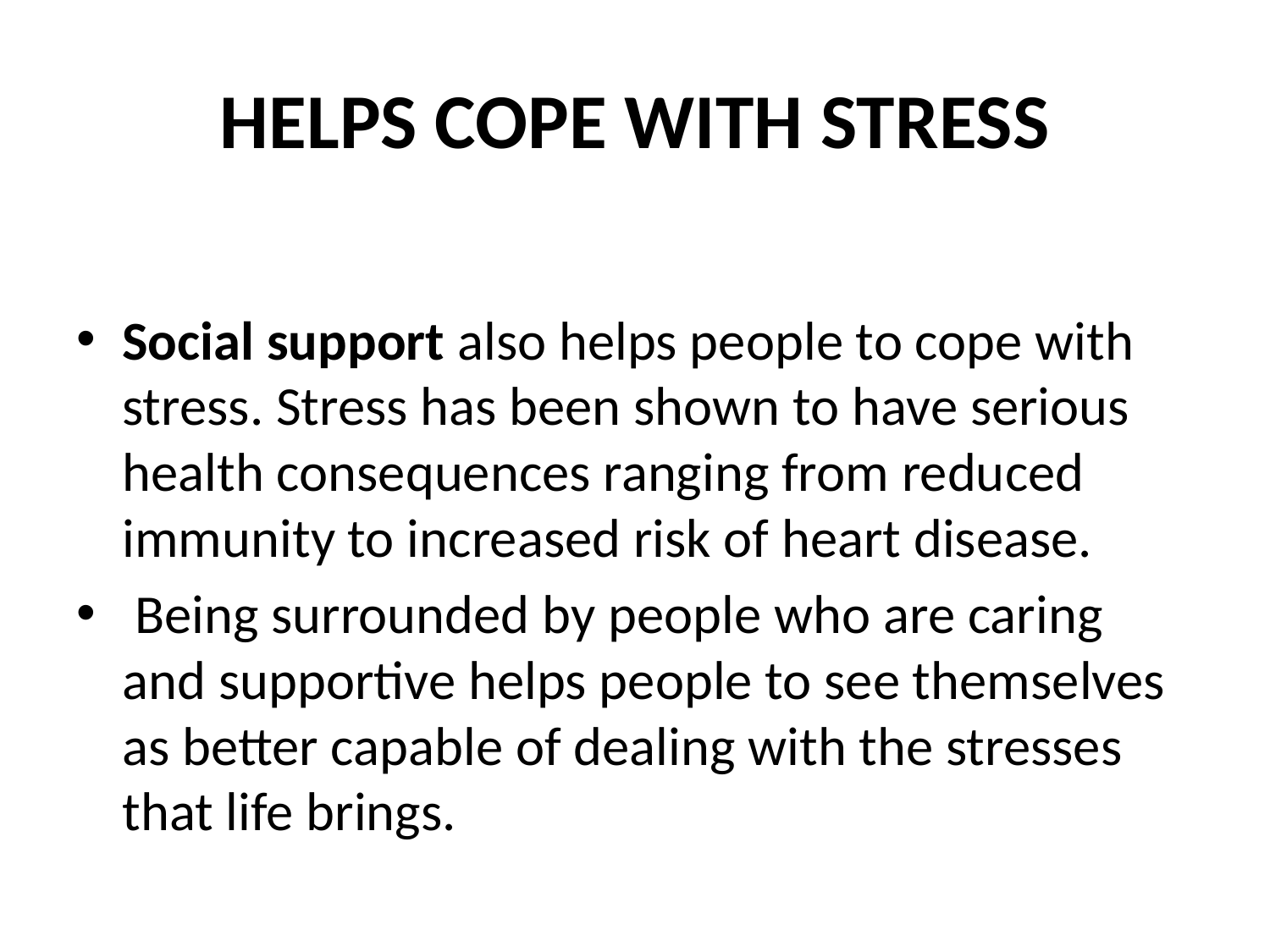

# HELPS COPE WITH STRESS

Social support also helps people to cope with stress. Stress has been shown to have serious health consequences ranging from reduced immunity to increased risk of heart disease.
 Being surrounded by people who are caring and supportive helps people to see themselves as better capable of dealing with the stresses that life brings.